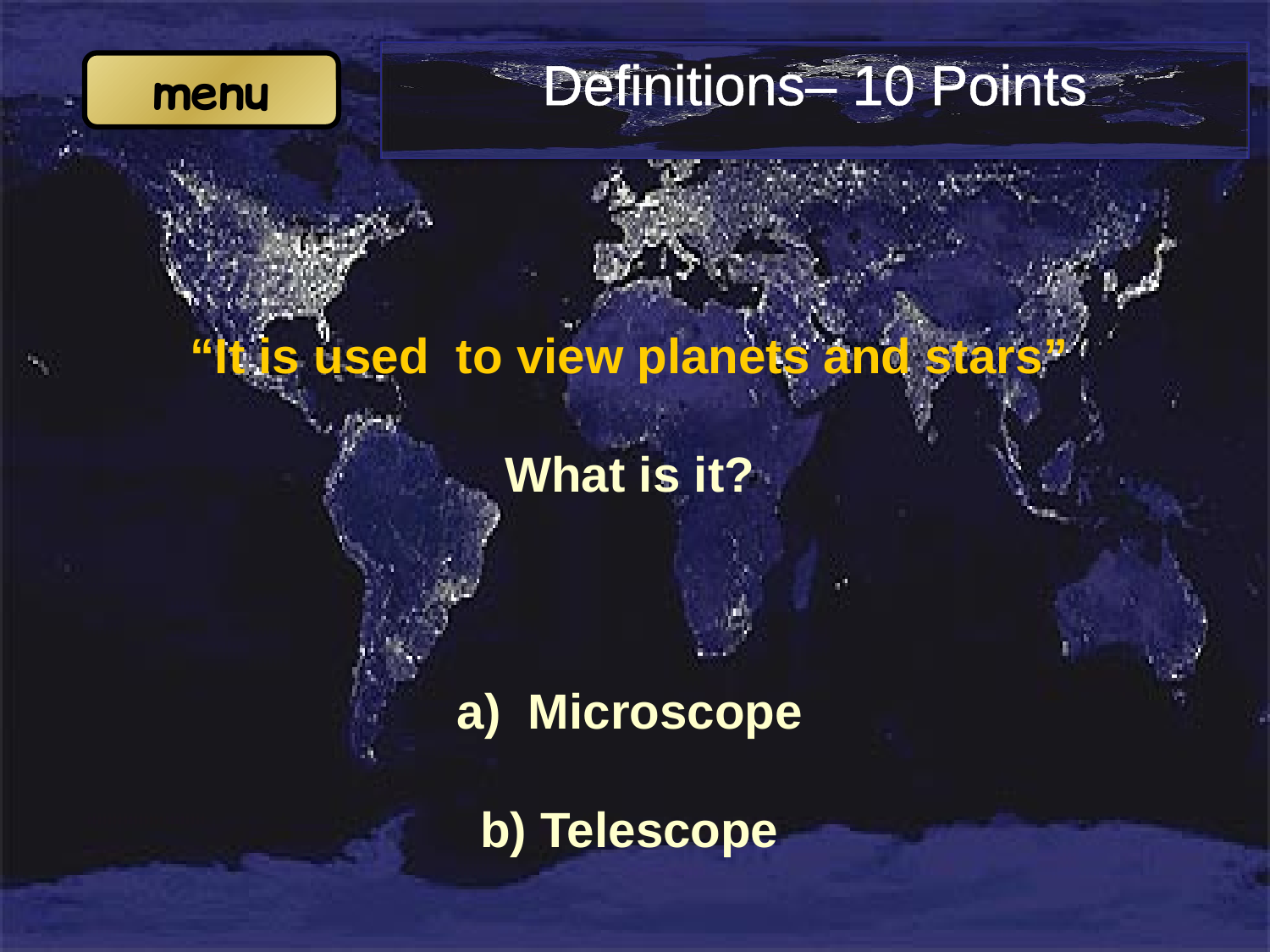

# Definitions– 10 Points

“It is used  to view planets and stars”

What is it?

Microscope

b) Telescope